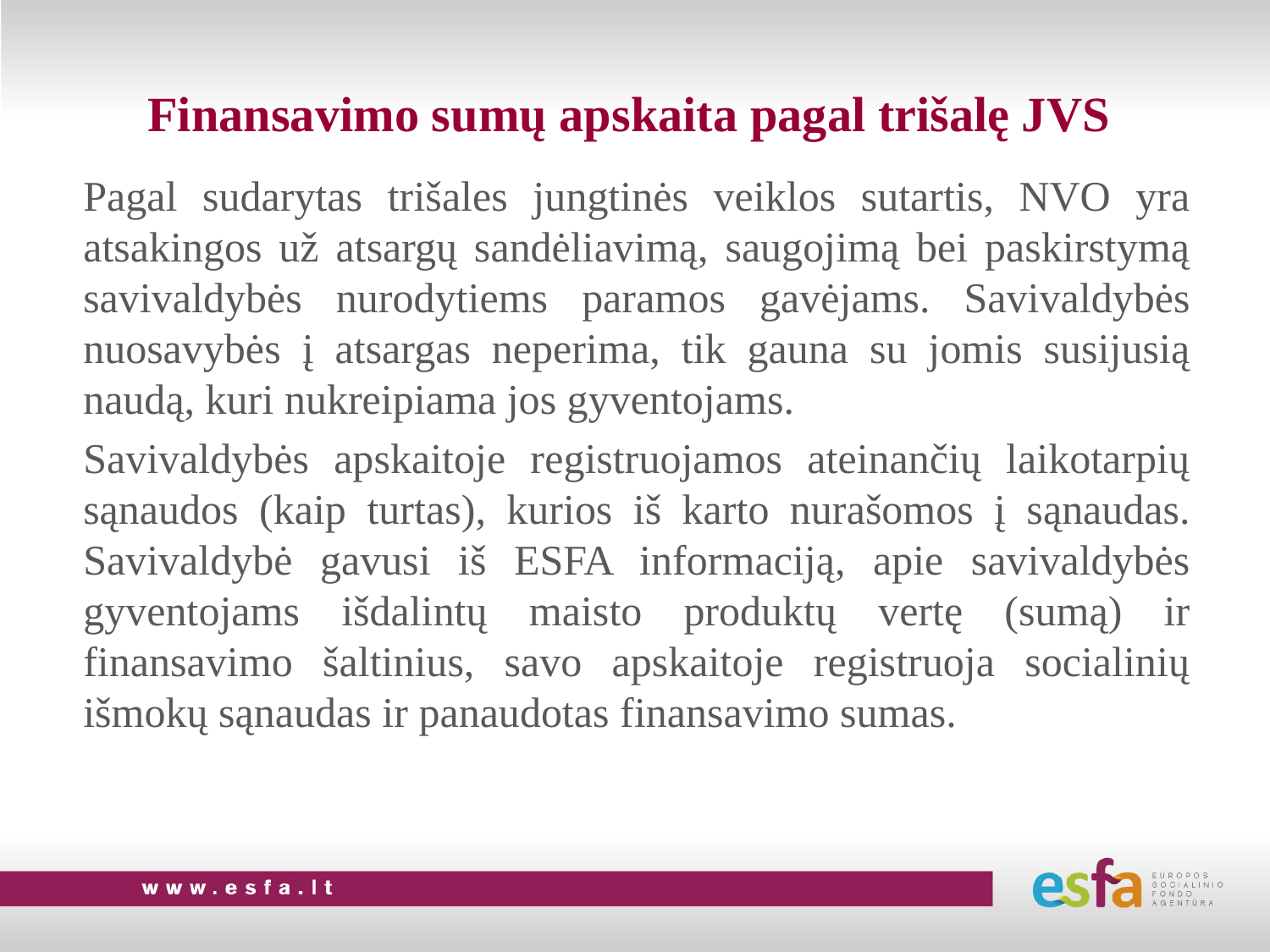

# Finansavimo sumų apskaita pagal trišalę JVS
Pagal sudarytas trišales jungtinės veiklos sutartis, NVO yra atsakingos už atsargų sandėliavimą, saugojimą bei paskirstymą savivaldybės nurodytiems paramos gavėjams. Savivaldybės nuosavybės į atsargas neperima, tik gauna su jomis susijusią naudą, kuri nukreipiama jos gyventojams.
Savivaldybės apskaitoje registruojamos ateinančių laikotarpių sąnaudos (kaip turtas), kurios iš karto nurašomos į sąnaudas. Savivaldybė gavusi iš ESFA informaciją, apie savivaldybės gyventojams išdalintų maisto produktų vertę (sumą) ir finansavimo šaltinius, savo apskaitoje registruoja socialinių išmokų sąnaudas ir panaudotas finansavimo sumas.